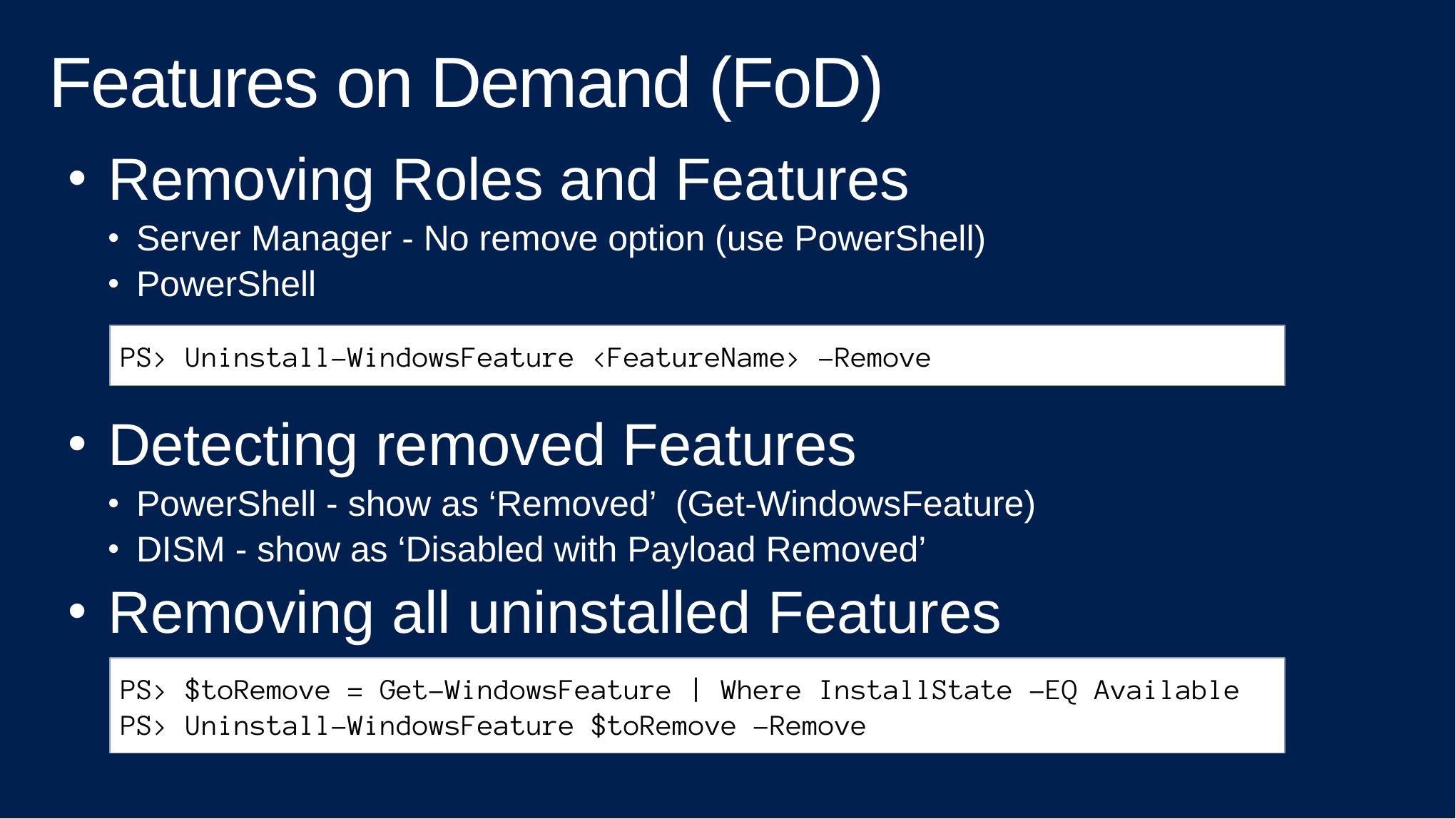

# Features on Demand (FoD)
Removing Roles and Features
Server Manager - No remove option (use PowerShell)
PowerShell

Detecting removed Features
PowerShell - show as ‘Removed’  (Get-WindowsFeature)
DISM - show as ‘Disabled with Payload Removed’
Removing all uninstalled Features

PS> Uninstall-WindowsFeature <FeatureName> -Remove
PS> $toRemove = Get-WindowsFeature | Where InstallState -EQ Available
PS> Uninstall-WindowsFeature $toRemove -Remove